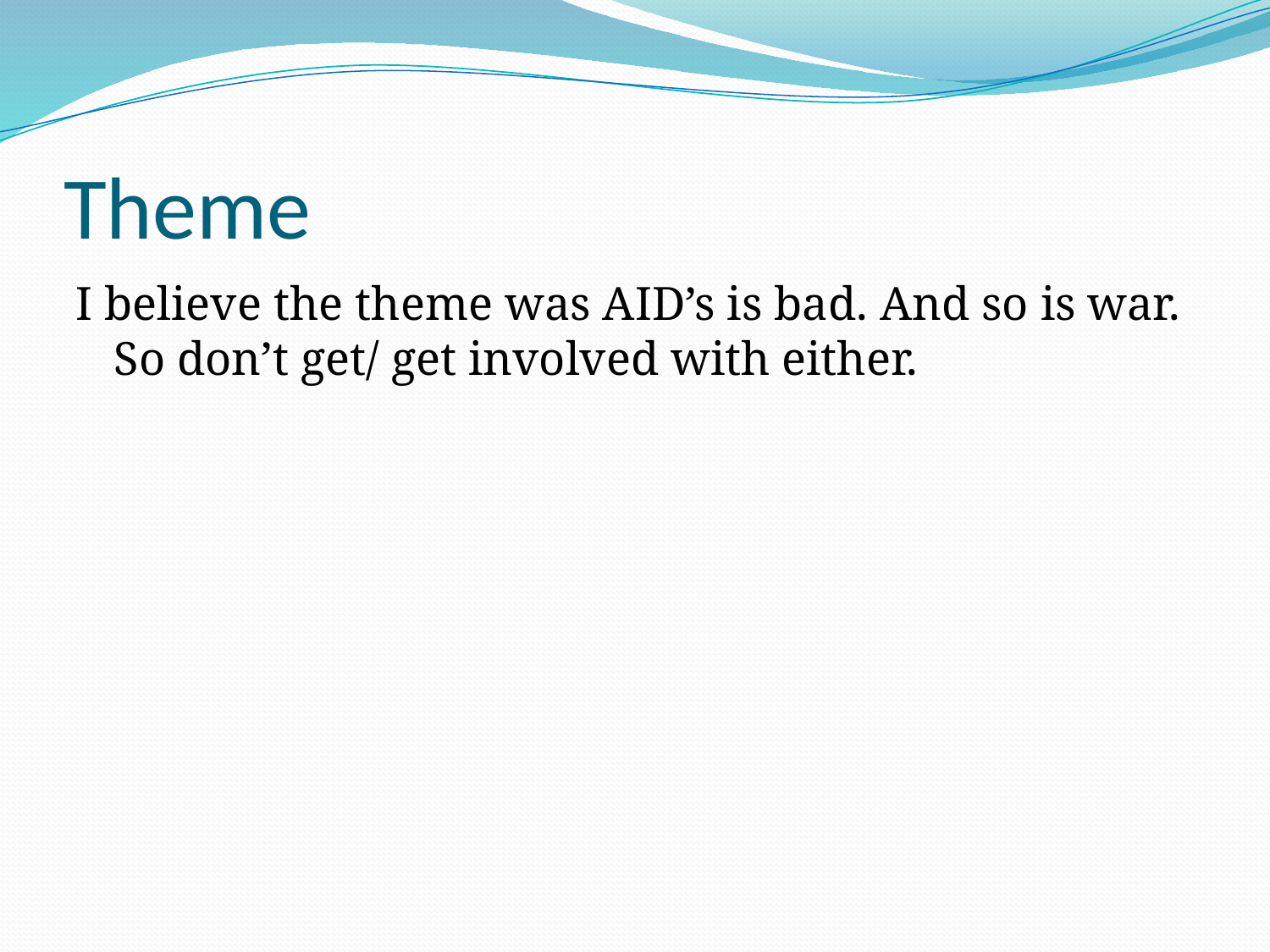

# Theme
I believe the theme was AID’s is bad. And so is war. So don’t get/ get involved with either.